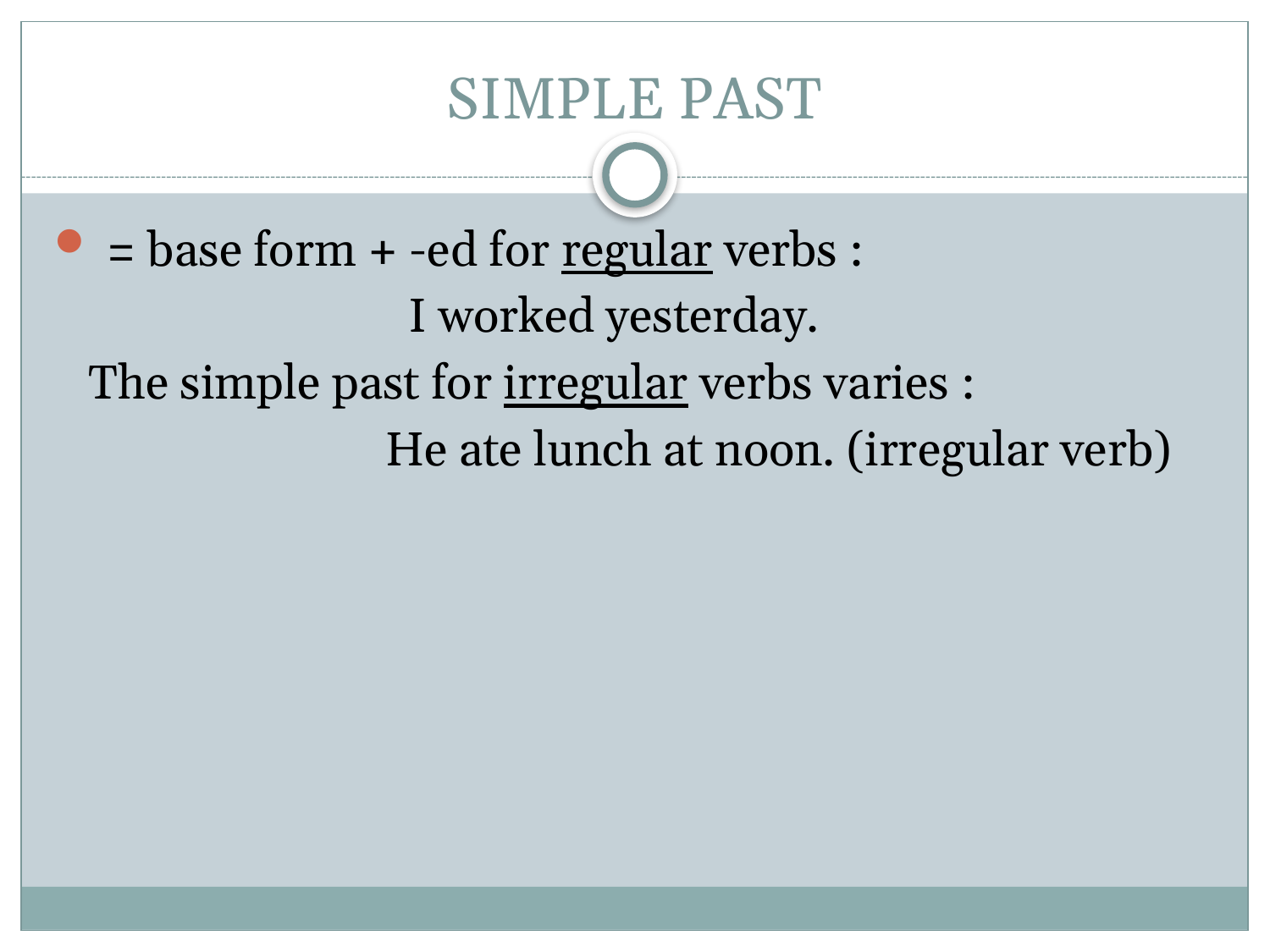

# SIMPLE PAST
 = base form + -ed for regular verbs :
                               I worked yesterday.
   The simple past for irregular verbs varies :
                             He ate lunch at noon. (irregular verb)